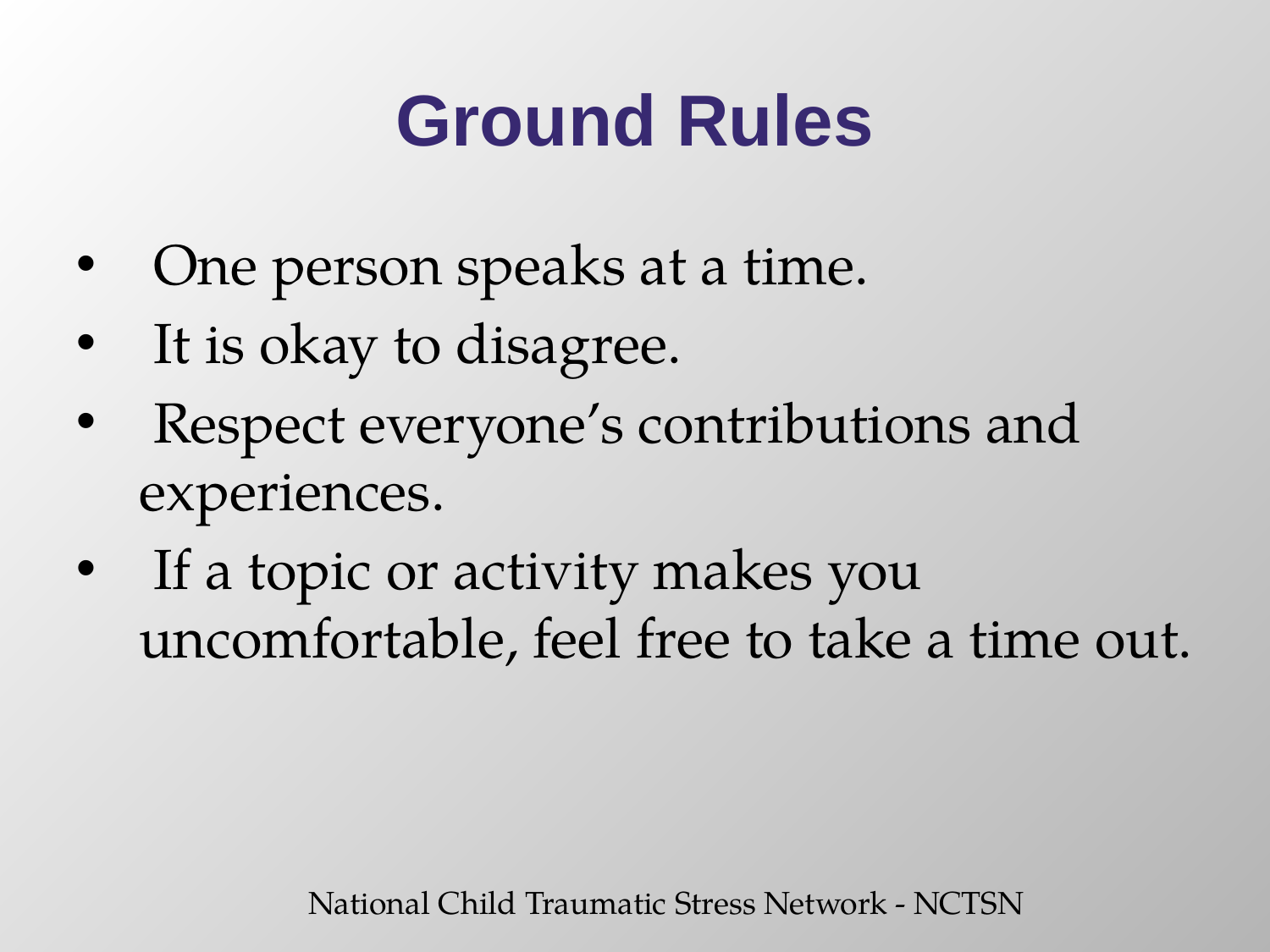

# Ground Rules
 One person speaks at a time.
 It is okay to disagree.
 Respect everyone’s contributions and experiences.
 If a topic or activity makes you uncomfortable, feel free to take a time out.
National Child Traumatic Stress Network - NCTSN